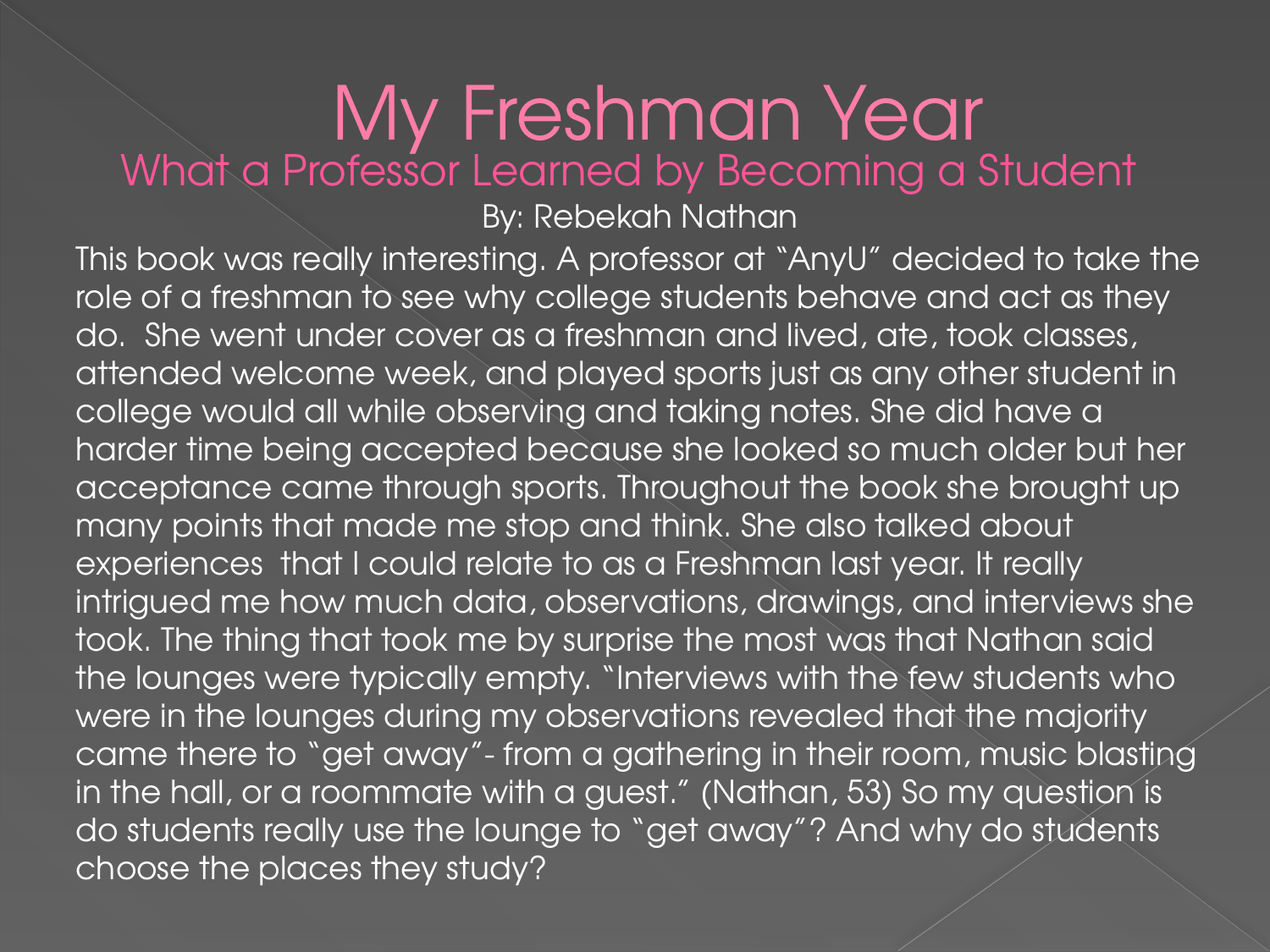

# My Freshman Year
What a Professor Learned by Becoming a Student
By: Rebekah Nathan
This book was really interesting. A professor at “AnyU” decided to take the role of a freshman to see why college students behave and act as they do.  She went under cover as a freshman and lived, ate, took classes, attended welcome week, and played sports just as any other student in college would all while observing and taking notes. She did have a harder time being accepted because she looked so much older but her acceptance came through sports. Throughout the book she brought up many points that made me stop and think. She also talked about experiences  that I could relate to as a Freshman last year. It really intrigued me how much data, observations, drawings, and interviews she took. The thing that took me by surprise the most was that Nathan said the lounges were typically empty. “Interviews with the few students who were in the lounges during my observations revealed that the majority came there to “get away”- from a gathering in their room, music blasting in the hall, or a roommate with a guest.” (Nathan, 53) So my question is do students really use the lounge to “get away”? And why do students choose the places they study?